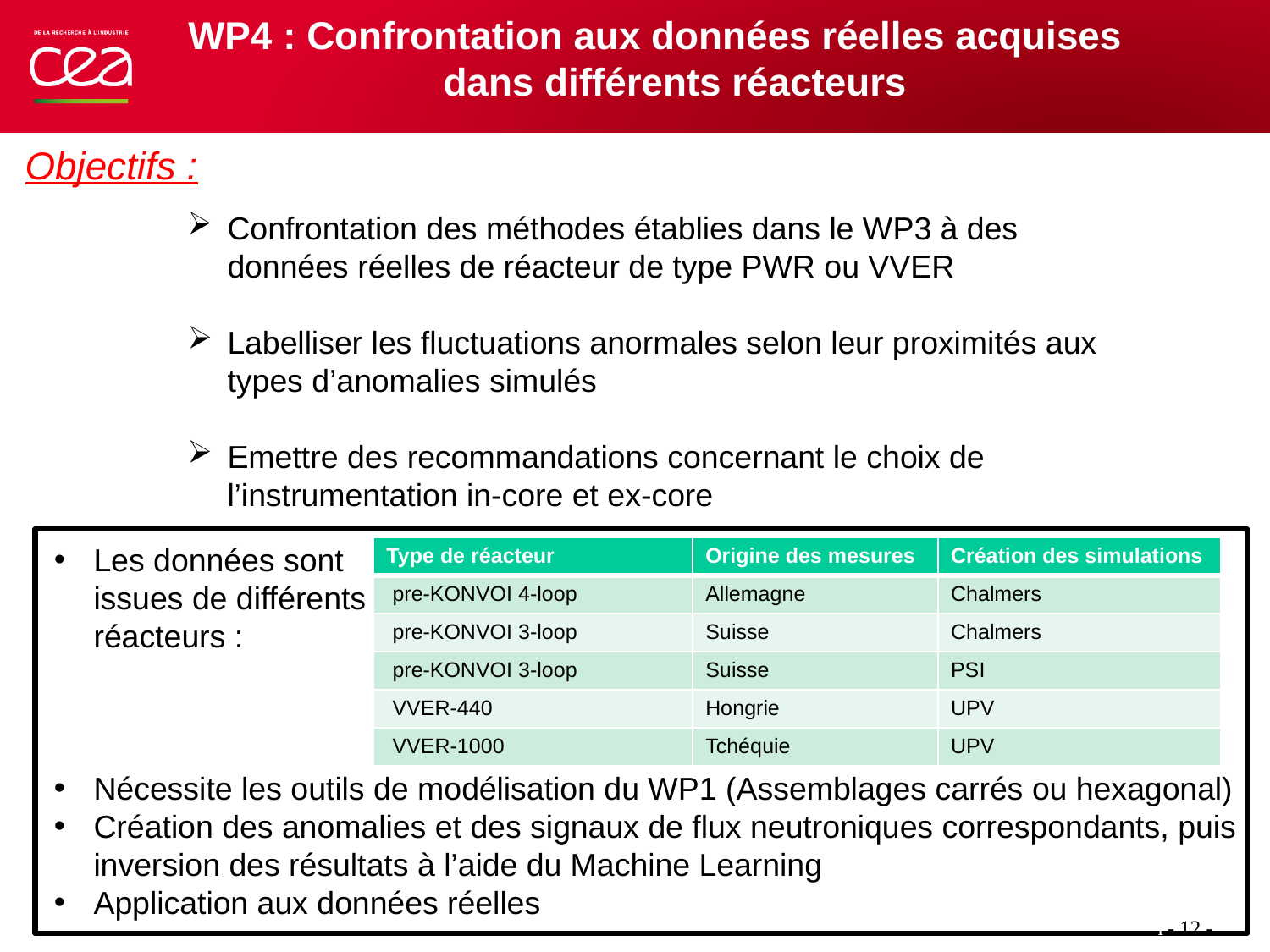

# WP4 : Confrontation aux données réelles acquises dans différents réacteurs
Objectifs :
Confrontation des méthodes établies dans le WP3 à des données réelles de réacteur de type PWR ou VVER

Labelliser les fluctuations anormales selon leur proximités aux types d’anomalies simulés

Emettre des recommandations concernant le choix de l’instrumentation in-core et ex-core

Les données sont
issues de différents
réacteurs :

Nécessite les outils de modélisation du WP1 (Assemblages carrés ou hexagonal)
Création des anomalies et des signaux de flux neutroniques correspondants, puis inversion des résultats à l’aide du Machine Learning
Application aux données réelles

| Type de réacteur | Origine des mesures | Création des simulations |
| --- | --- | --- |
| pre-KONVOI 4-loop | Allemagne | Chalmers |
| pre-KONVOI 3-loop | Suisse | Chalmers |
| pre-KONVOI 3-loop | Suisse | PSI |
| VVER-440 | Hongrie | UPV |
| VVER-1000 | Tchéquie | UPV |
P- 12 -